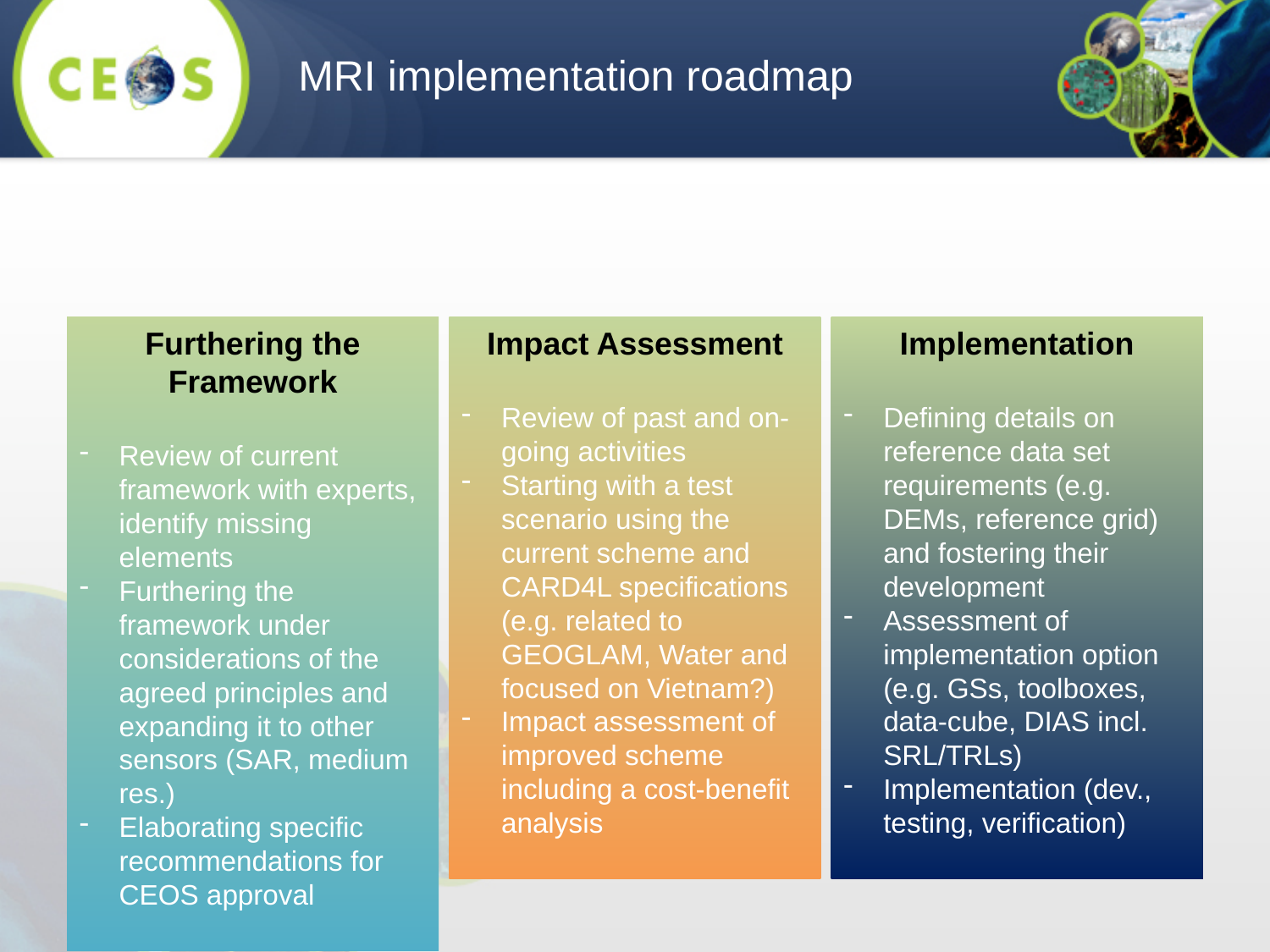

MRI implementation roadmap
Furthering the Framework

Review of current framework with experts, identify missing elements
Furthering the framework under considerations of the agreed principles and expanding it to other sensors (SAR, medium res.)
Elaborating specific recommendations for CEOS approval

Impact Assessment

Review of past and on-going activities
Starting with a test scenario using the current scheme and CARD4L specifications (e.g. related to GEOGLAM, Water and focused on Vietnam?)
Impact assessment of improved scheme including a cost-benefit analysis

Implementation

Defining details on reference data set requirements (e.g. DEMs, reference grid) and fostering their development
Assessment of implementation option (e.g. GSs, toolboxes, data-cube, DIAS incl. SRL/TRLs)
Implementation (dev., testing, verification)